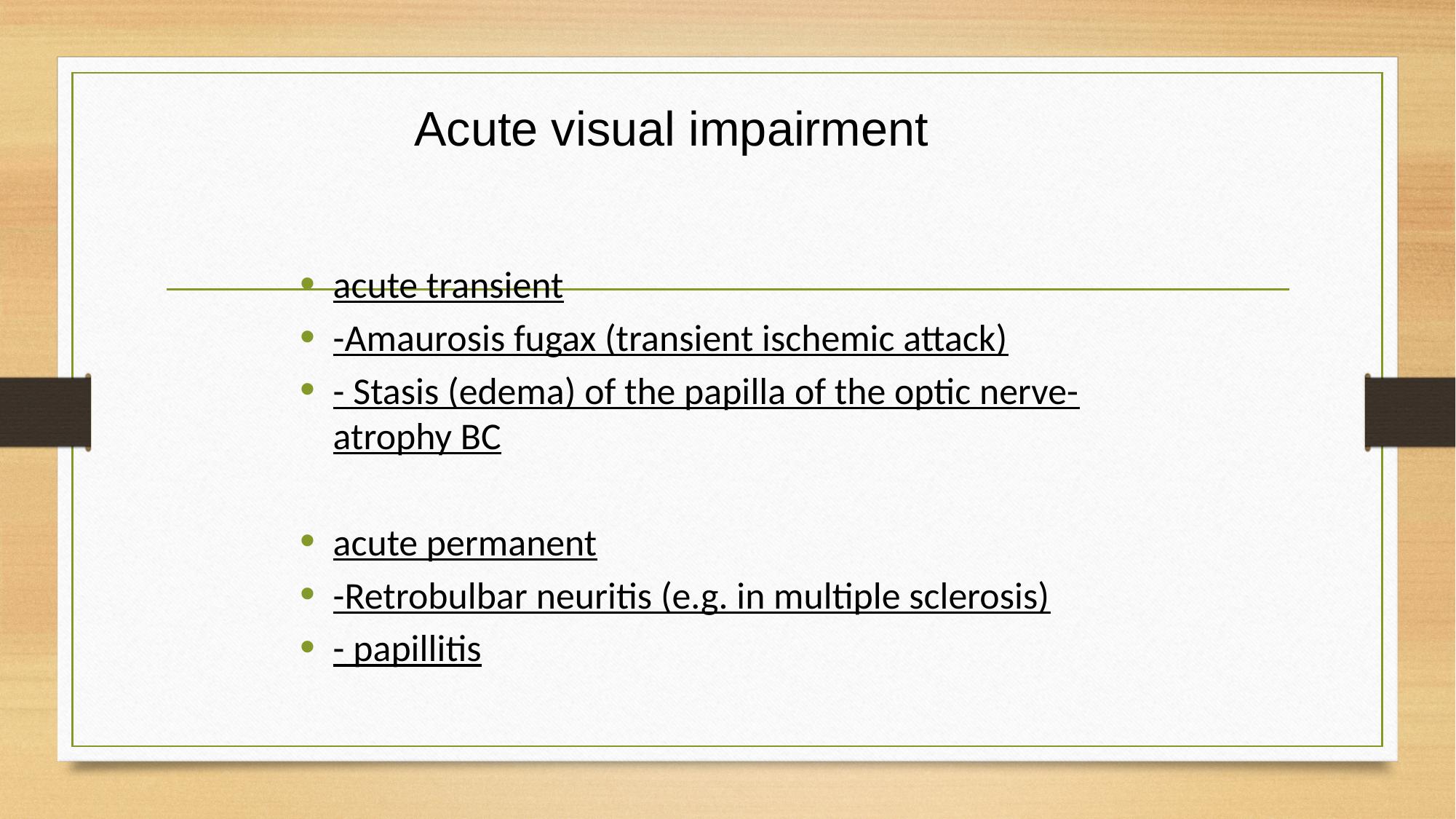

# Acute visual impairment
acute transient
-Amaurosis fugax (transient ischemic attack)
- Stasis (edema) of the papilla of the optic nerve-atrophy BC

acute permanent
-Retrobulbar neuritis (e.g. in multiple sclerosis)
- papillitis